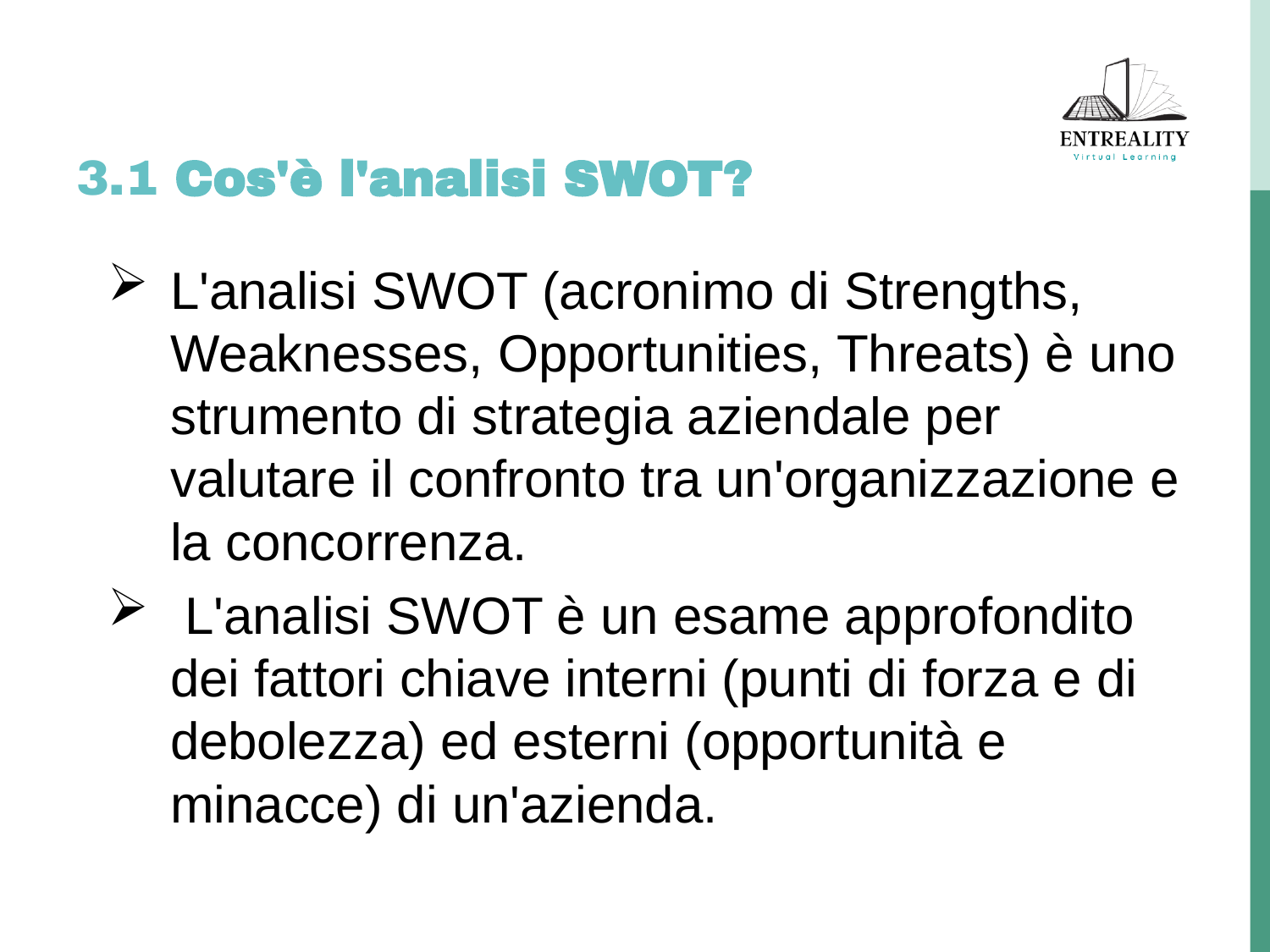

# 3.1 Cos'è l'analisi SWOT?
L'analisi SWOT (acronimo di Strengths, Weaknesses, Opportunities, Threats) è uno strumento di strategia aziendale per valutare il confronto tra un'organizzazione e la concorrenza.
 L'analisi SWOT è un esame approfondito dei fattori chiave interni (punti di forza e di debolezza) ed esterni (opportunità e minacce) di un'azienda.